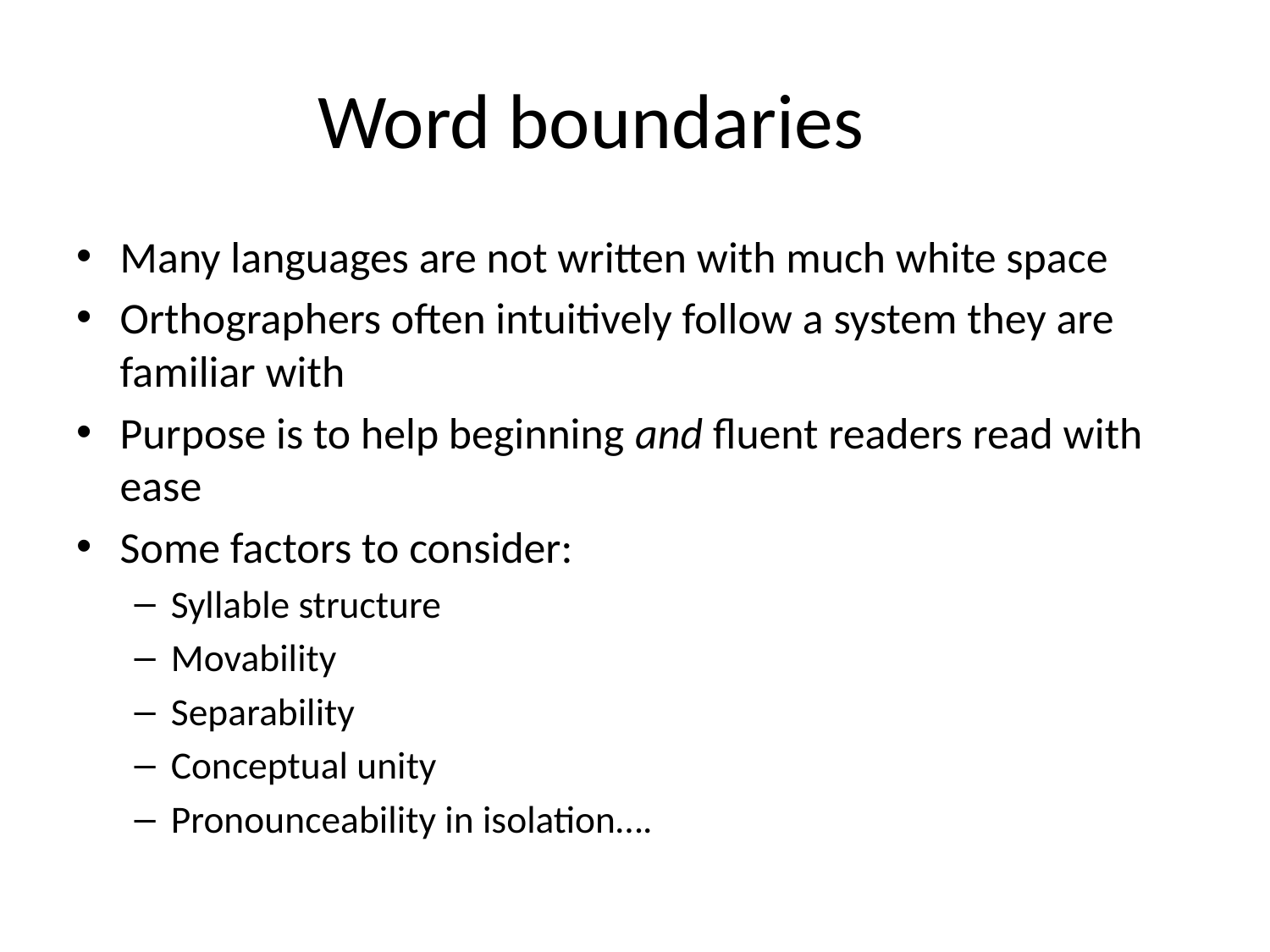

# Word boundaries
Many languages are not written with much white space
Orthographers often intuitively follow a system they are familiar with
Purpose is to help beginning and fluent readers read with ease
Some factors to consider:
Syllable structure
Movability
Separability
Conceptual unity
Pronounceability in isolation….